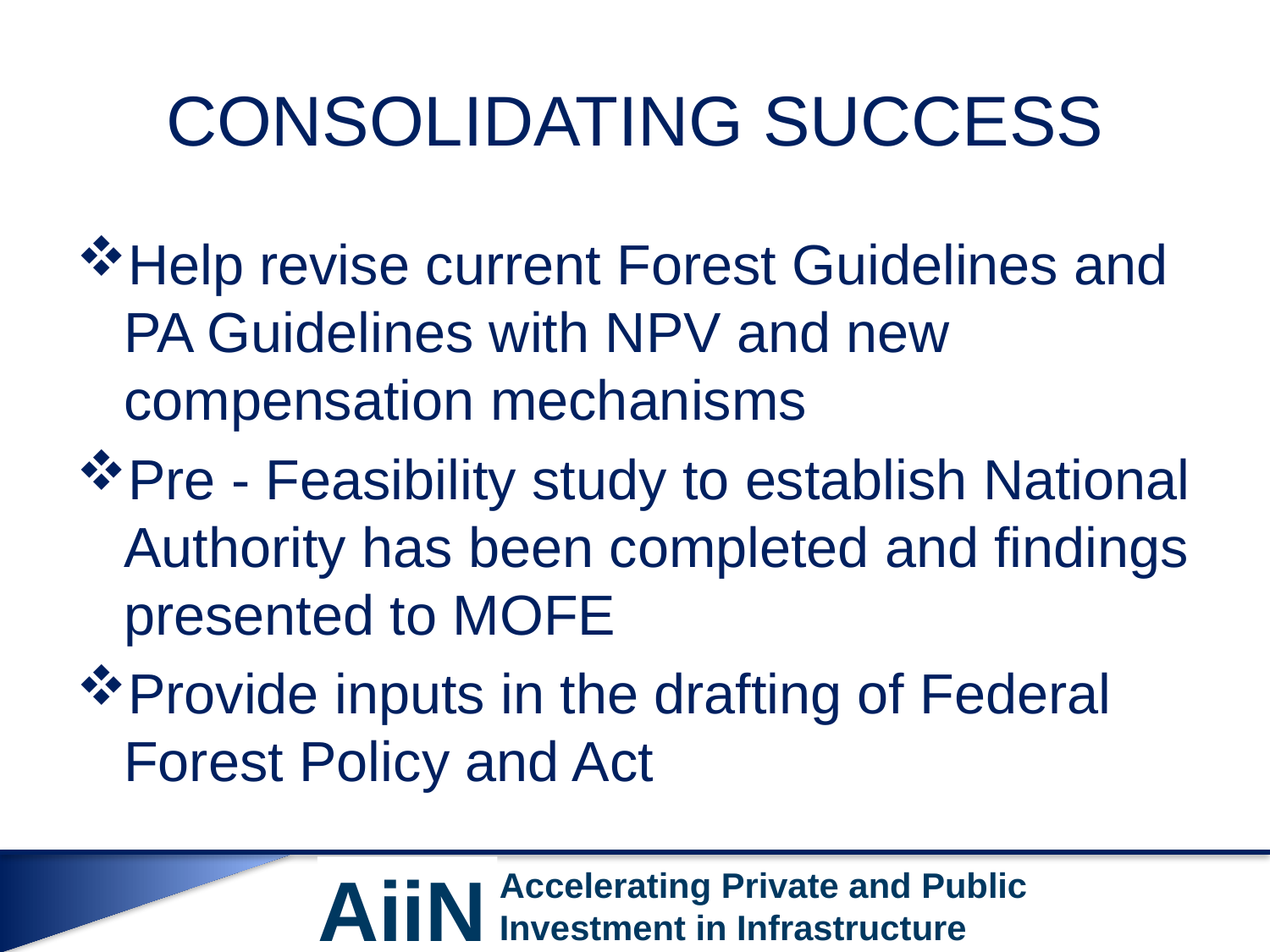

# CONSOLIDATING SUCCESS
Help revise current Forest Guidelines and PA Guidelines with NPV and new compensation mechanisms
Pre - Feasibility study to establish National Authority has been completed and findings presented to MOFE
Provide inputs in the drafting of Federal Forest Policy and Act